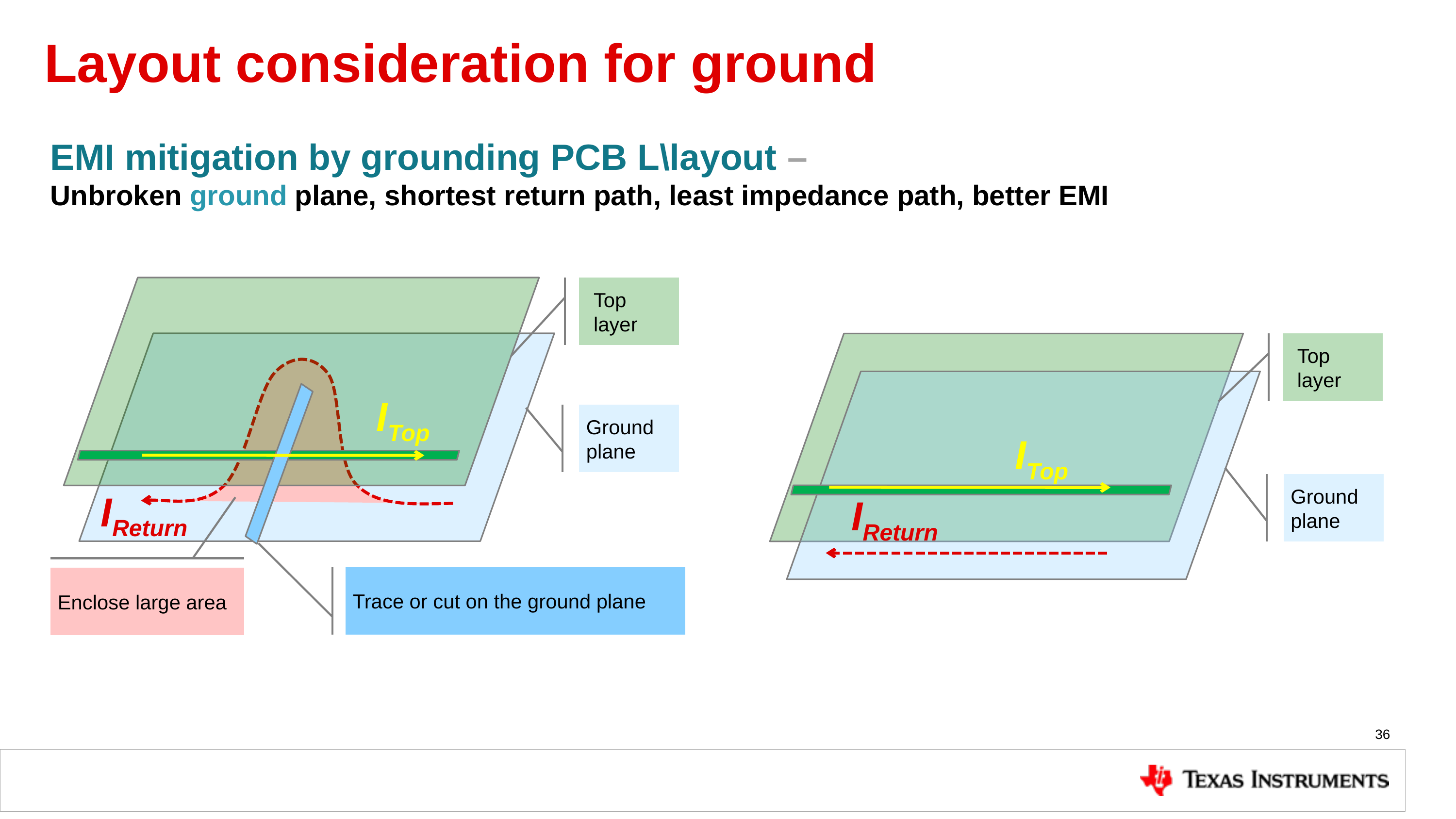

# Layout consideration for ground
EMI mitigation by grounding PCB L\layout –
Unbroken ground plane, shortest return path, least impedance path, better EMI

Top layer

ITop
Ground plane

IReturn
Enclose large area
Trace or cut on the ground plane

Top layer

ITop
Ground plane

IReturn
36